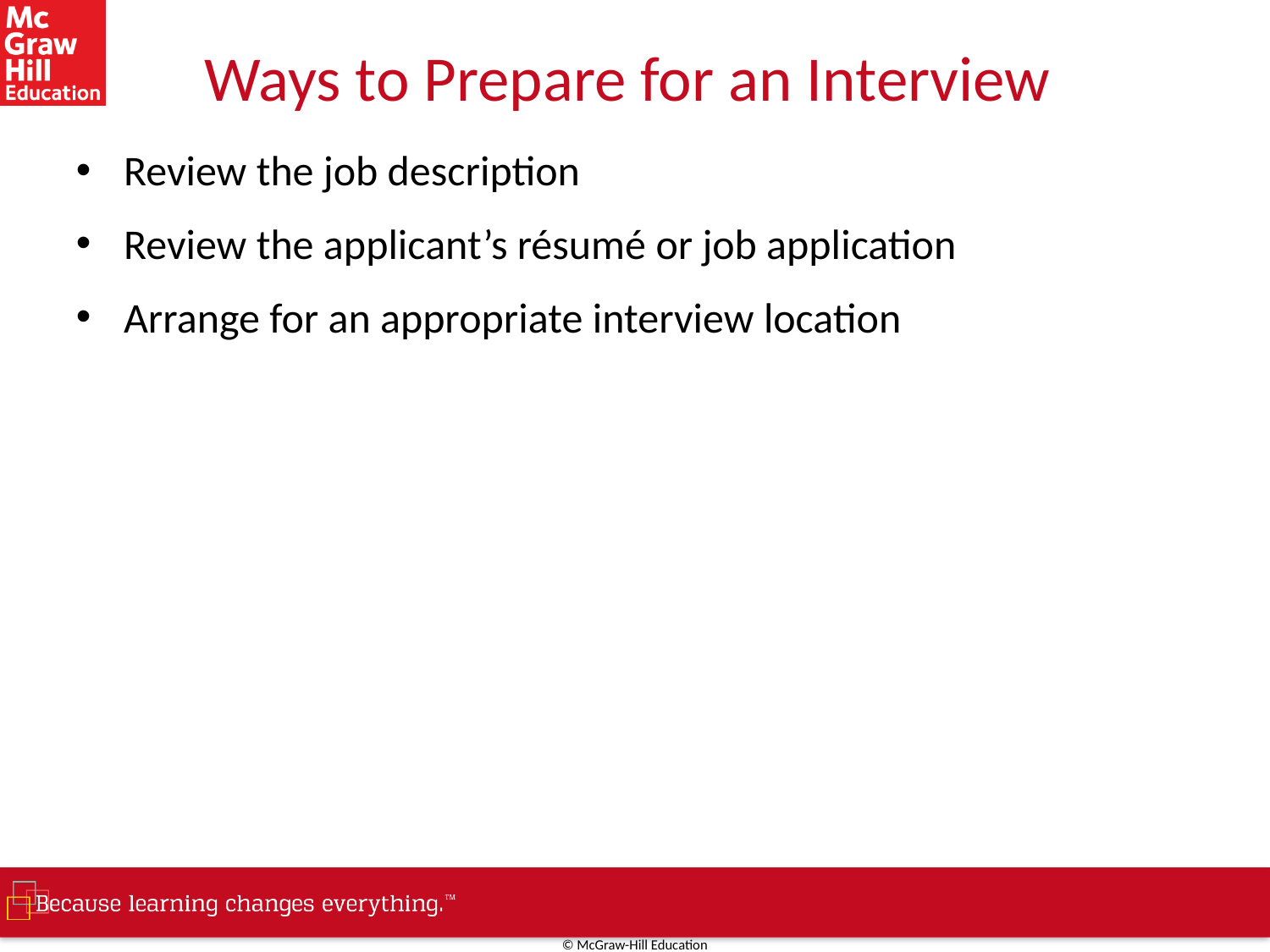

# Ways to Prepare for an Interview
Review the job description
Review the applicant’s résumé or job application
Arrange for an appropriate interview location